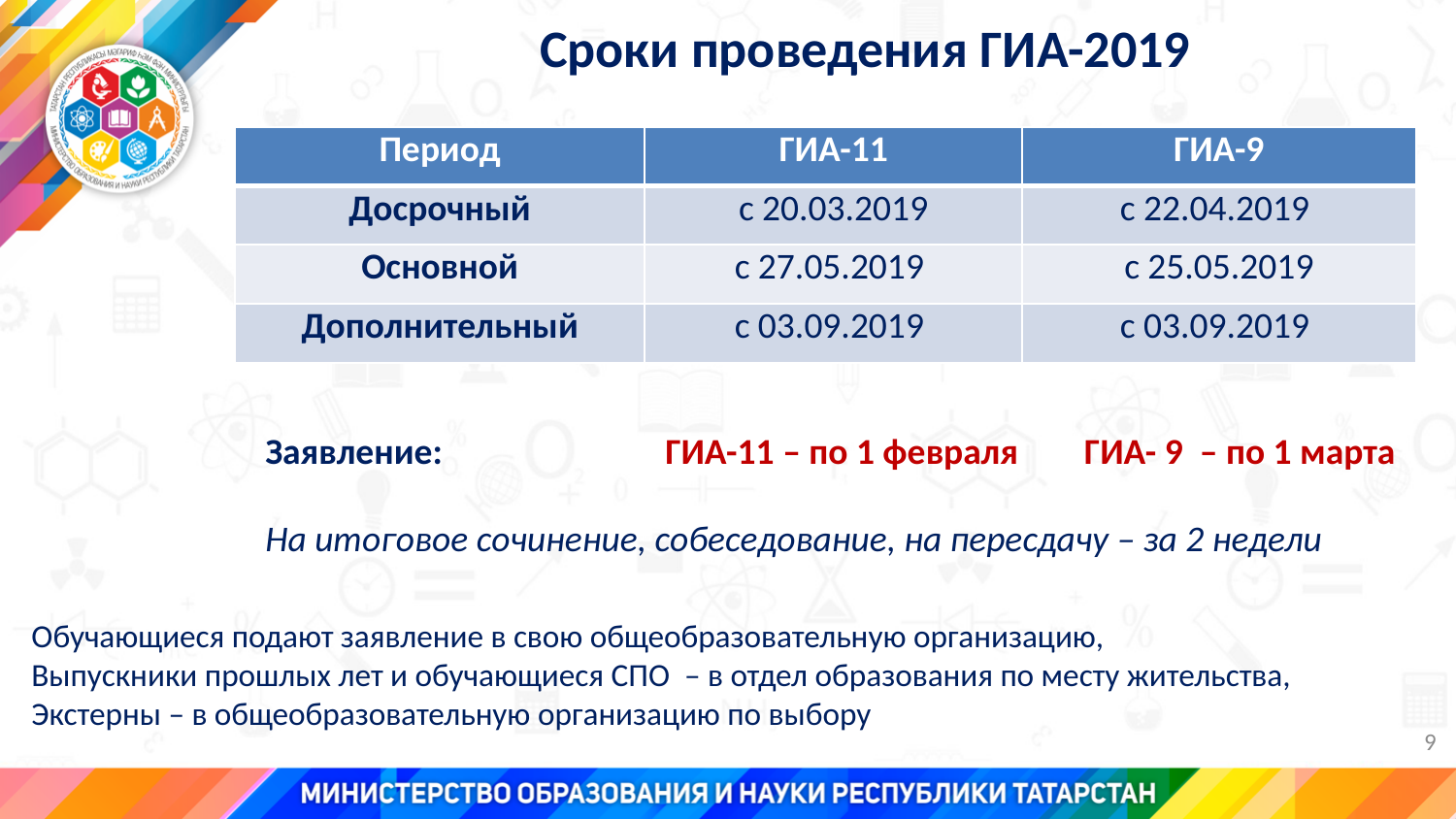

Сроки проведения ГИА-2019
| Период | ГИА-11 | ГИА-9 |
| --- | --- | --- |
| Досрочный | с 20.03.2019 | c 22.04.2019 |
| Основной | c 27.05.2019 | c 25.05.2019 |
| Дополнительный | с 03.09.2019 | c 03.09.2019 |
Заявление:                           ГИА-11 – по 1 февраля        ГИА- 9  – по 1 марта

На итоговое сочинение, собеседование, на пересдачу – за 2 недели
Обучающиеся подают заявление в свою общеобразовательную организацию,
Выпускники прошлых лет и обучающиеся СПО  – в отдел образования по месту жительства,
Экстерны – в общеобразовательную организацию по выбору
9